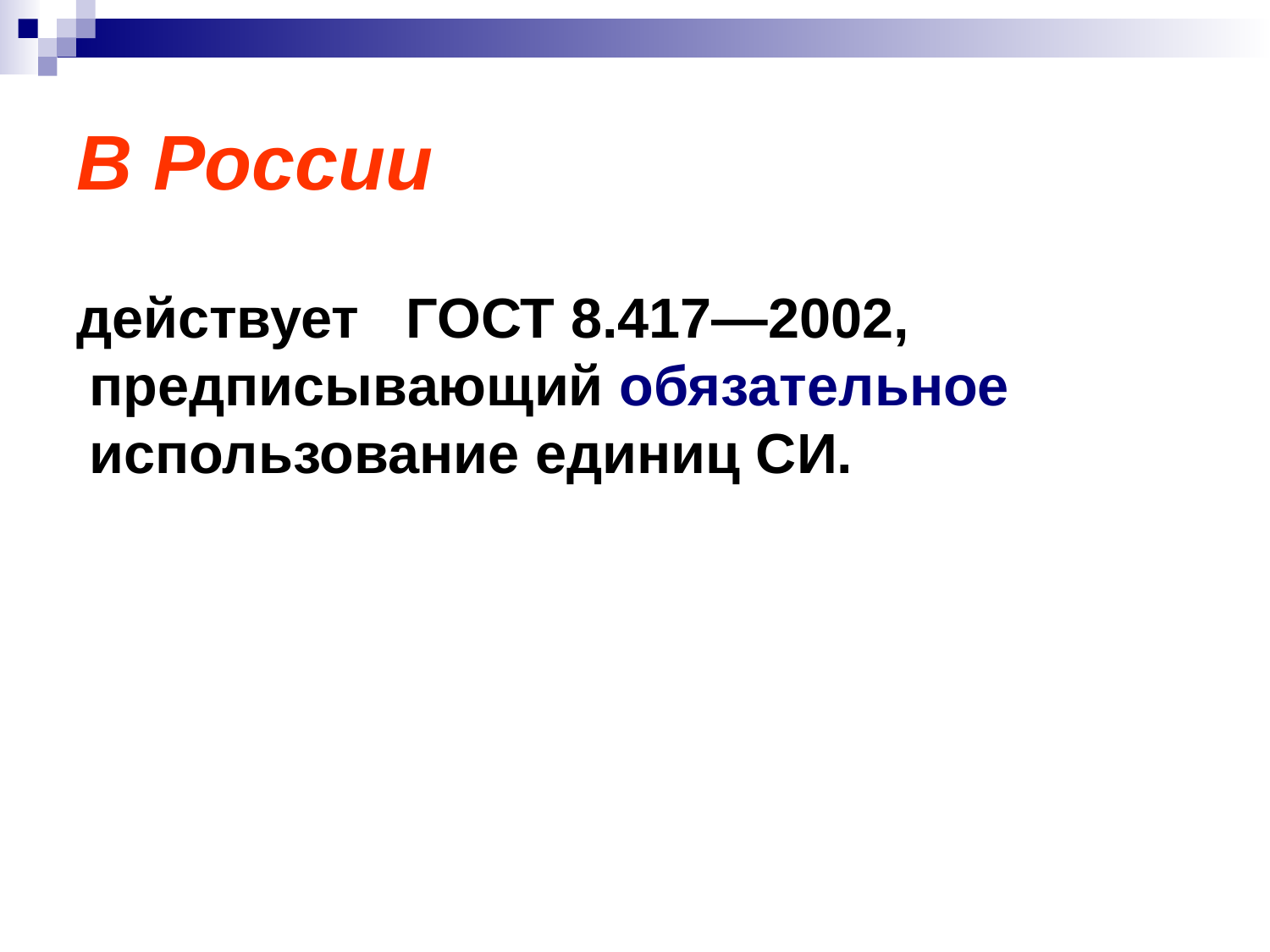

# В России
действует   ГОСТ 8.417—2002, предписывающий обязательное использование единиц СИ.